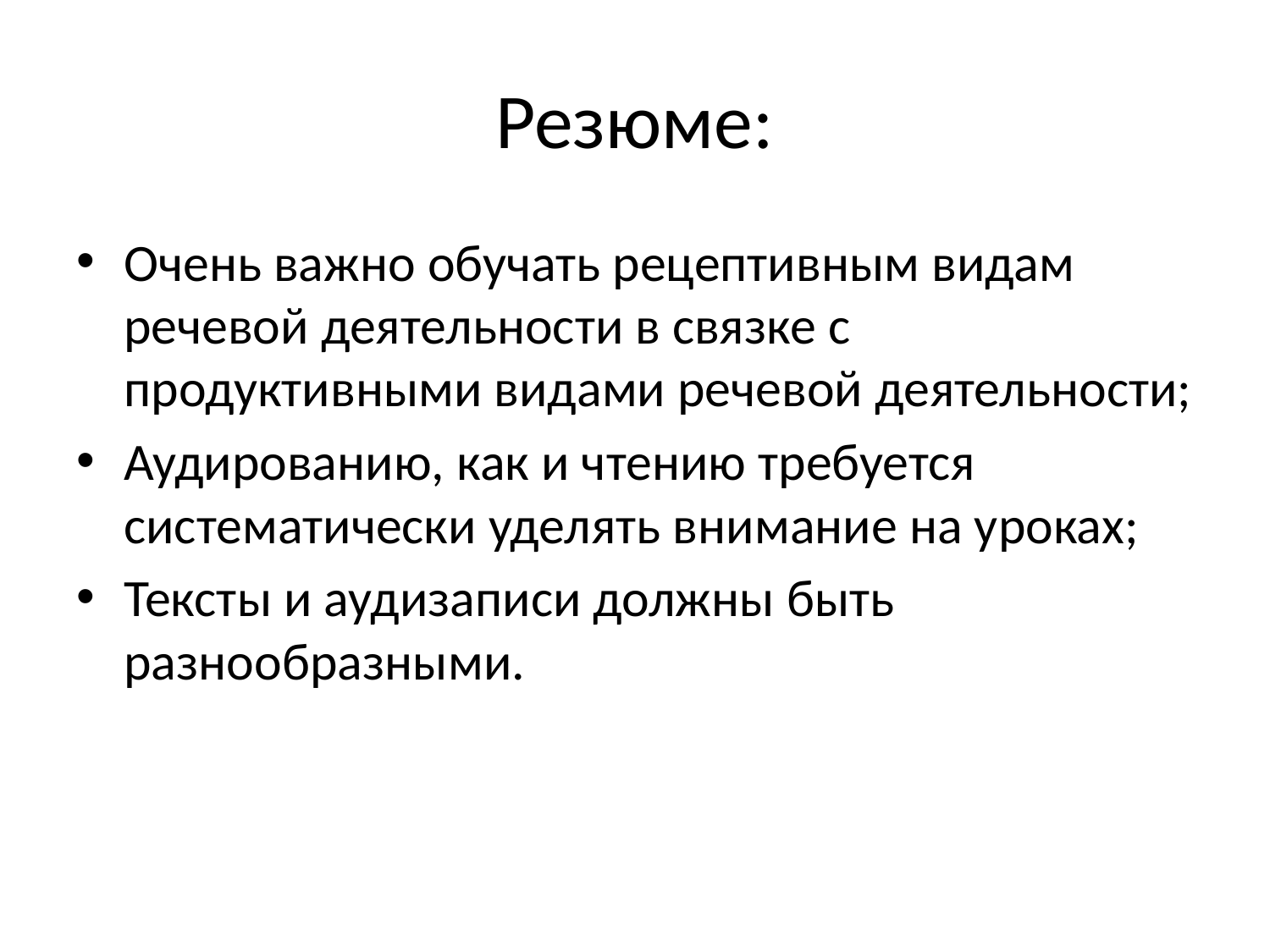

# Резюме:
Очень важно обучать рецептивным видам речевой деятельности в связке с продуктивными видами речевой деятельности;
Аудированию, как и чтению требуется систематически уделять внимание на уроках;
Тексты и аудизаписи должны быть разнообразными.